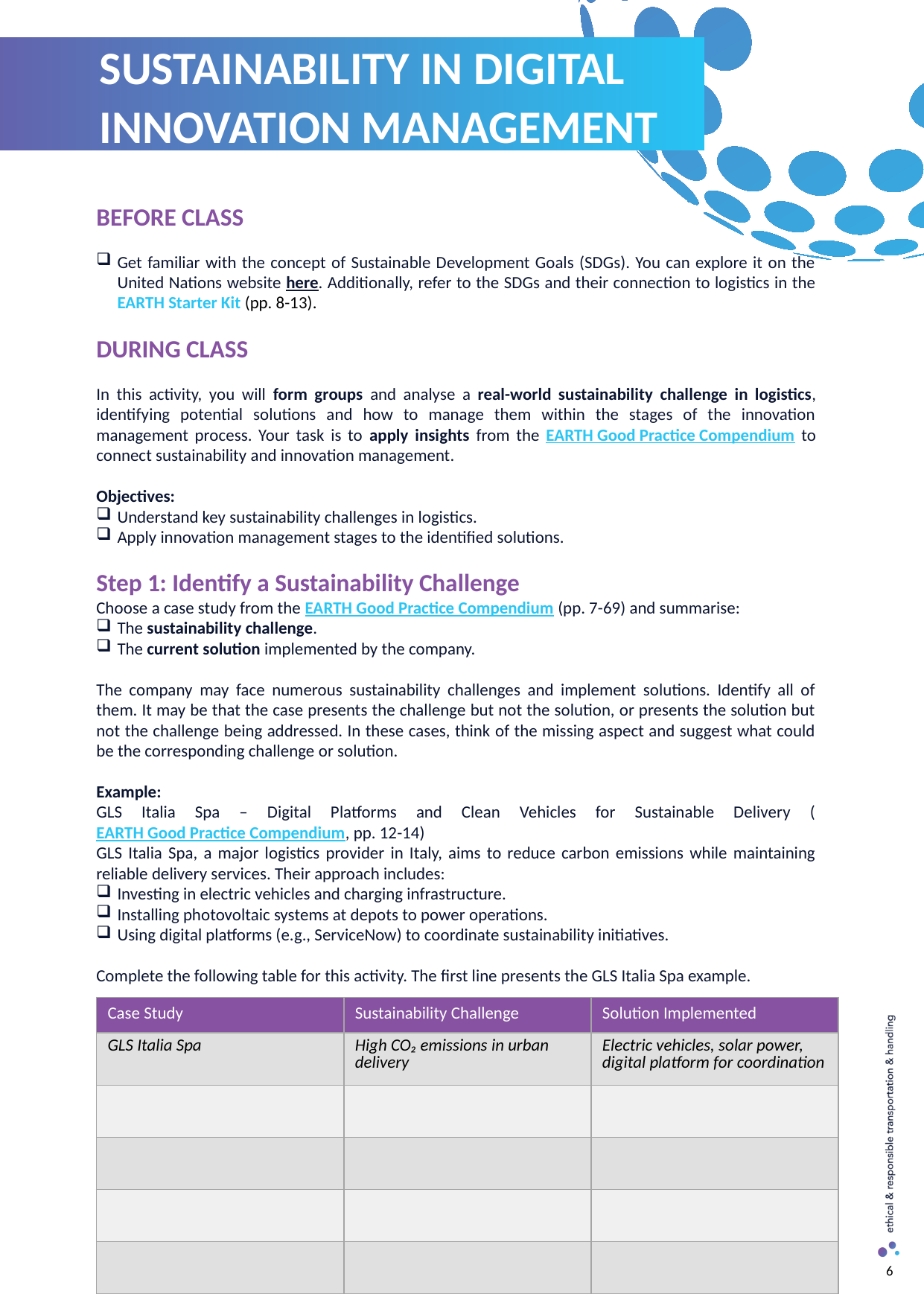

SUSTAINABILITY IN DIGITAL INNOVATION MANAGEMENT
BEFORE CLASS

Get familiar with the concept of Sustainable Development Goals (SDGs). You can explore it on the United Nations website here. Additionally, refer to the SDGs and their connection to logistics in the EARTH Starter Kit (pp. 8-13).​
​
DURING CLASS

In this activity, you will form groups and analyse a real-world sustainability challenge in logistics, identifying potential solutions and how to manage them within the stages of the innovation management process. Your task is to apply insights from the EARTH Good Practice Compendium to connect sustainability and innovation management.

Objectives:
Understand key sustainability challenges in logistics.
Apply innovation management stages to the identified solutions.

Step 1: Identify a Sustainability Challenge
Choose a case study from the EARTH Good Practice Compendium (pp. 7-69) and summarise:
The sustainability challenge.
The current solution implemented by the company.

The company may face numerous sustainability challenges and implement solutions. Identify all of them. It may be that the case presents the challenge but not the solution, or presents the solution but not the challenge being addressed. In these cases, think of the missing aspect and suggest what could be the corresponding challenge or solution.

Example:
GLS Italia Spa – Digital Platforms and Clean Vehicles for Sustainable Delivery (EARTH Good Practice Compendium, pp. 12-14)
GLS Italia Spa, a major logistics provider in Italy, aims to reduce carbon emissions while maintaining reliable delivery services. Their approach includes:
Investing in electric vehicles and charging infrastructure.
Installing photovoltaic systems at depots to power operations.
Using digital platforms (e.g., ServiceNow) to coordinate sustainability initiatives.

Complete the following table for this activity. The first line presents the GLS Italia Spa example.

| Case Study | Sustainability Challenge | Solution Implemented |
| --- | --- | --- |
| GLS Italia Spa | High CO₂ emissions in urban delivery | Electric vehicles, solar power, digital platform for coordination |
|  |  |  |
|  |  |  |
|  |  |  |
|  |  |  |
6